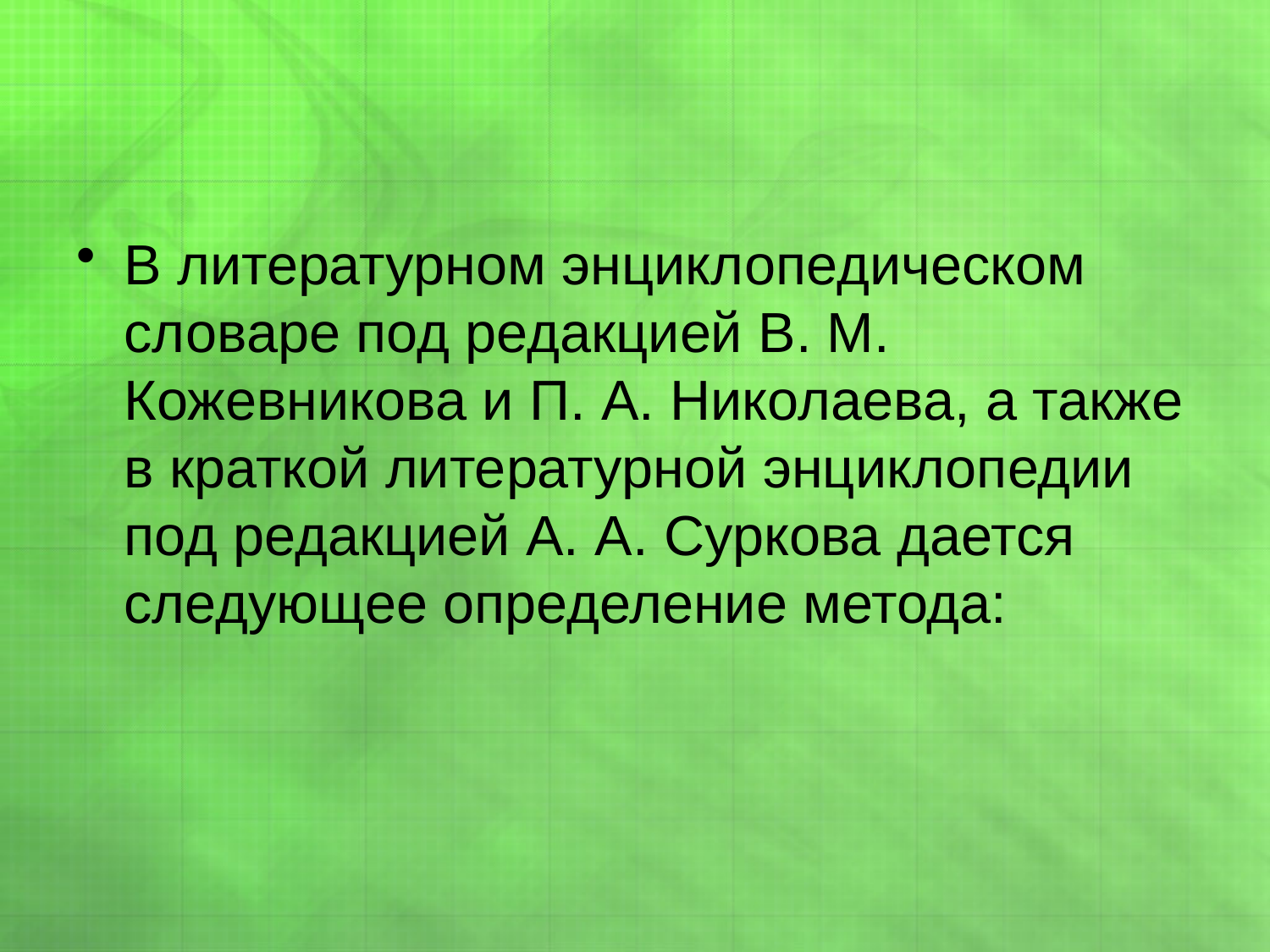

#
В литературном энциклопедическом словаре под редакцией В. М. Кожевникова и П. А. Николаева, а также в краткой литературной энциклопедии под редакцией А. А. Суркова дается следующее определение метода: